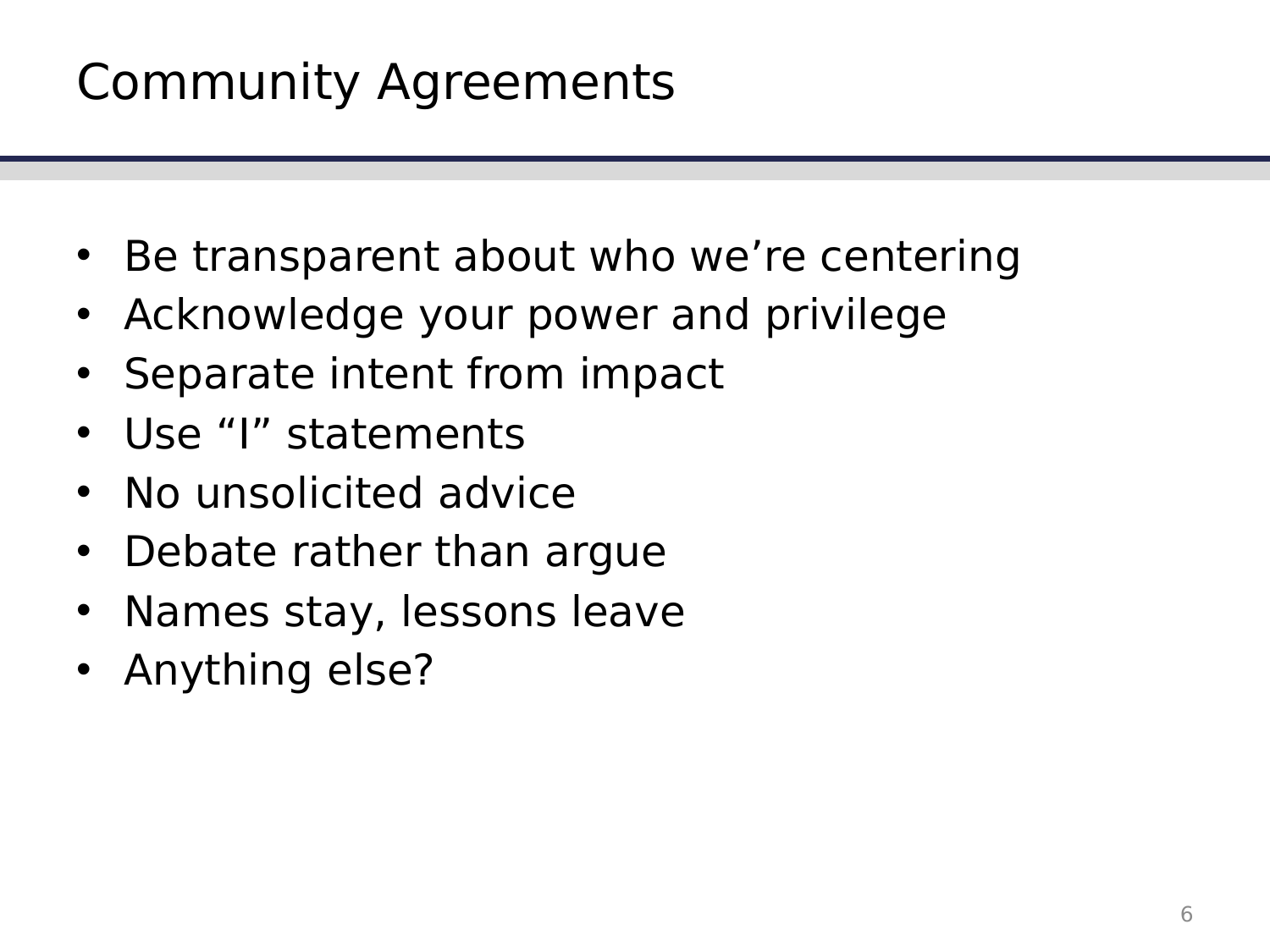

# Community Agreements
Be transparent about who we’re centering
Acknowledge your power and privilege
Separate intent from impact
Use “I” statements
No unsolicited advice
Debate rather than argue
Names stay, lessons leave
Anything else?
6